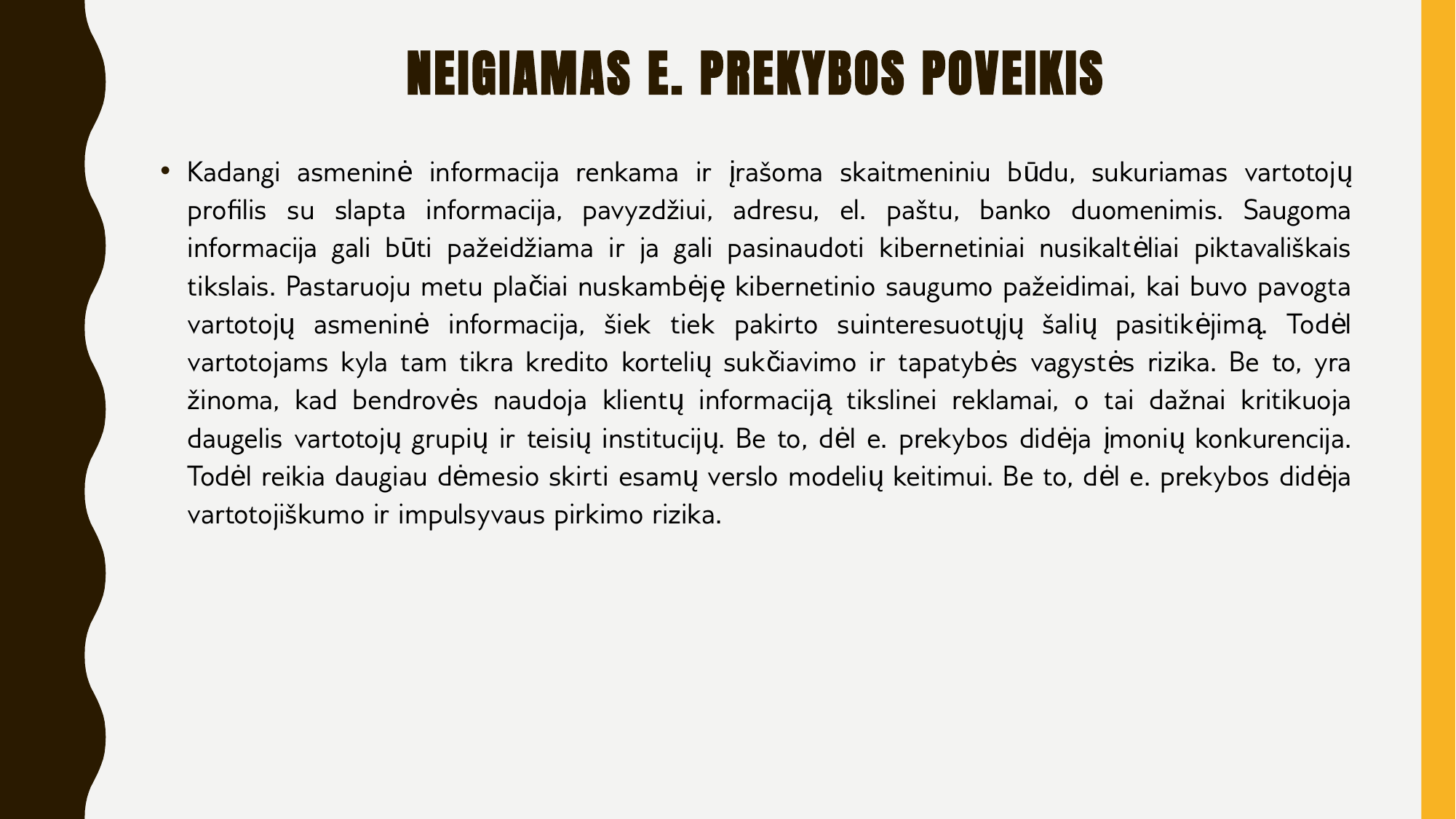

# Neigiamas e. prekybos poveikis
Kadangi asmeninė informacija renkama ir įrašoma skaitmeniniu būdu, sukuriamas vartotojų profilis su slapta informacija, pavyzdžiui, adresu, el. paštu, banko duomenimis. Saugoma informacija gali būti pažeidžiama ir ja gali pasinaudoti kibernetiniai nusikaltėliai piktavališkais tikslais. Pastaruoju metu plačiai nuskambėję kibernetinio saugumo pažeidimai, kai buvo pavogta vartotojų asmeninė informacija, šiek tiek pakirto suinteresuotųjų šalių pasitikėjimą. Todėl vartotojams kyla tam tikra kredito kortelių sukčiavimo ir tapatybės vagystės rizika. Be to, yra žinoma, kad bendrovės naudoja klientų informaciją tikslinei reklamai, o tai dažnai kritikuoja daugelis vartotojų grupių ir teisių institucijų. Be to, dėl e. prekybos didėja įmonių konkurencija. Todėl reikia daugiau dėmesio skirti esamų verslo modelių keitimui. Be to, dėl e. prekybos didėja vartotojiškumo ir impulsyvaus pirkimo rizika.